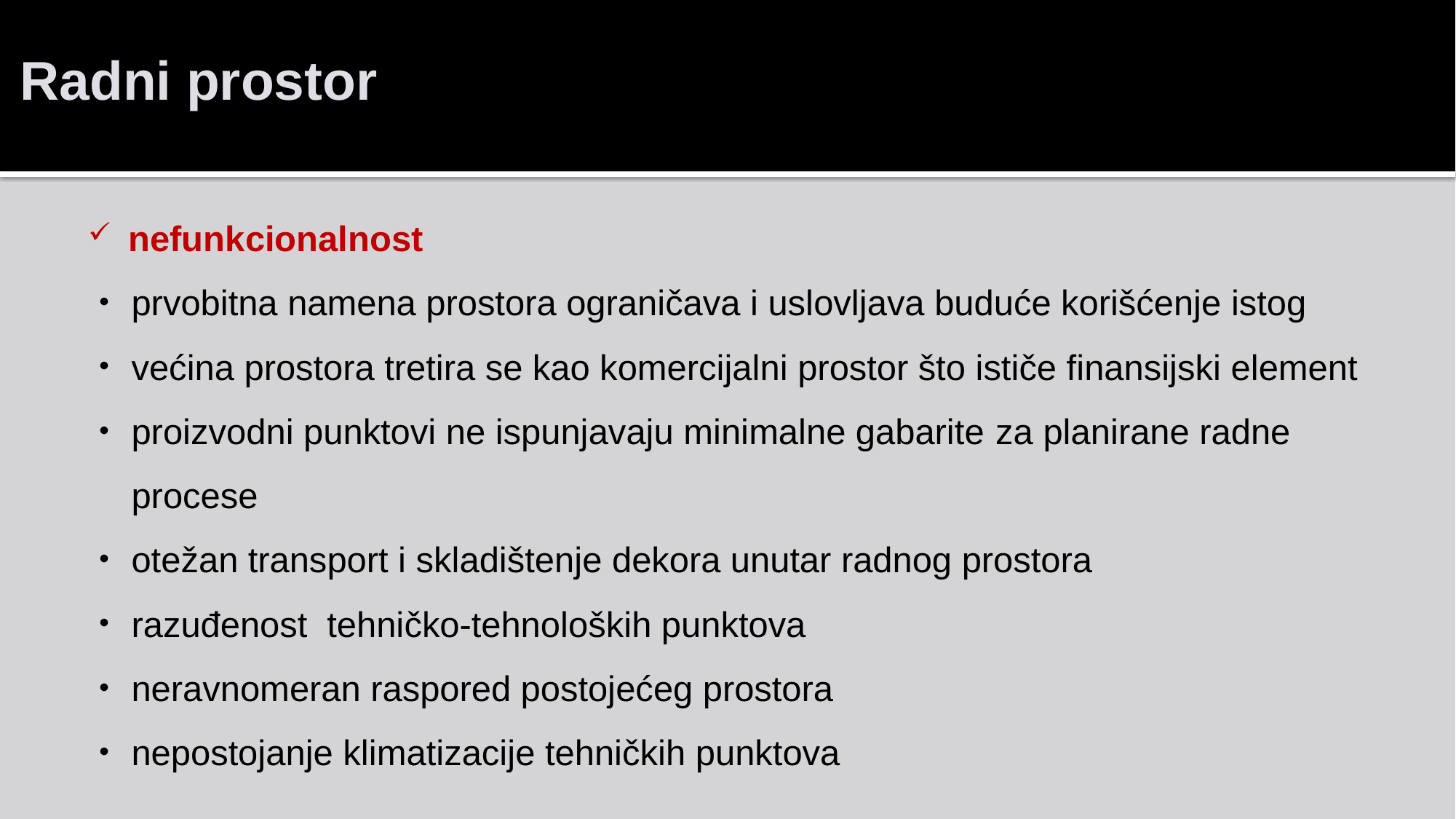

Radni prostor

nefunkcionalnost
prvobitna namena prostora ograničava i uslovljava buduće korišćenje istog
većina prostora tretira se kao komercijalni prostor što ističe finansijski element
proizvodni punktovi ne ispunjavaju minimalne gabarite za planirane radne procese
otežan transport i skladištenje dekora unutar radnog prostora
razuđenost  tehničko-tehnoloških punktova
neravnomeran raspored postojećeg prostora
nepostojanje klimatizacije tehničkih punktova